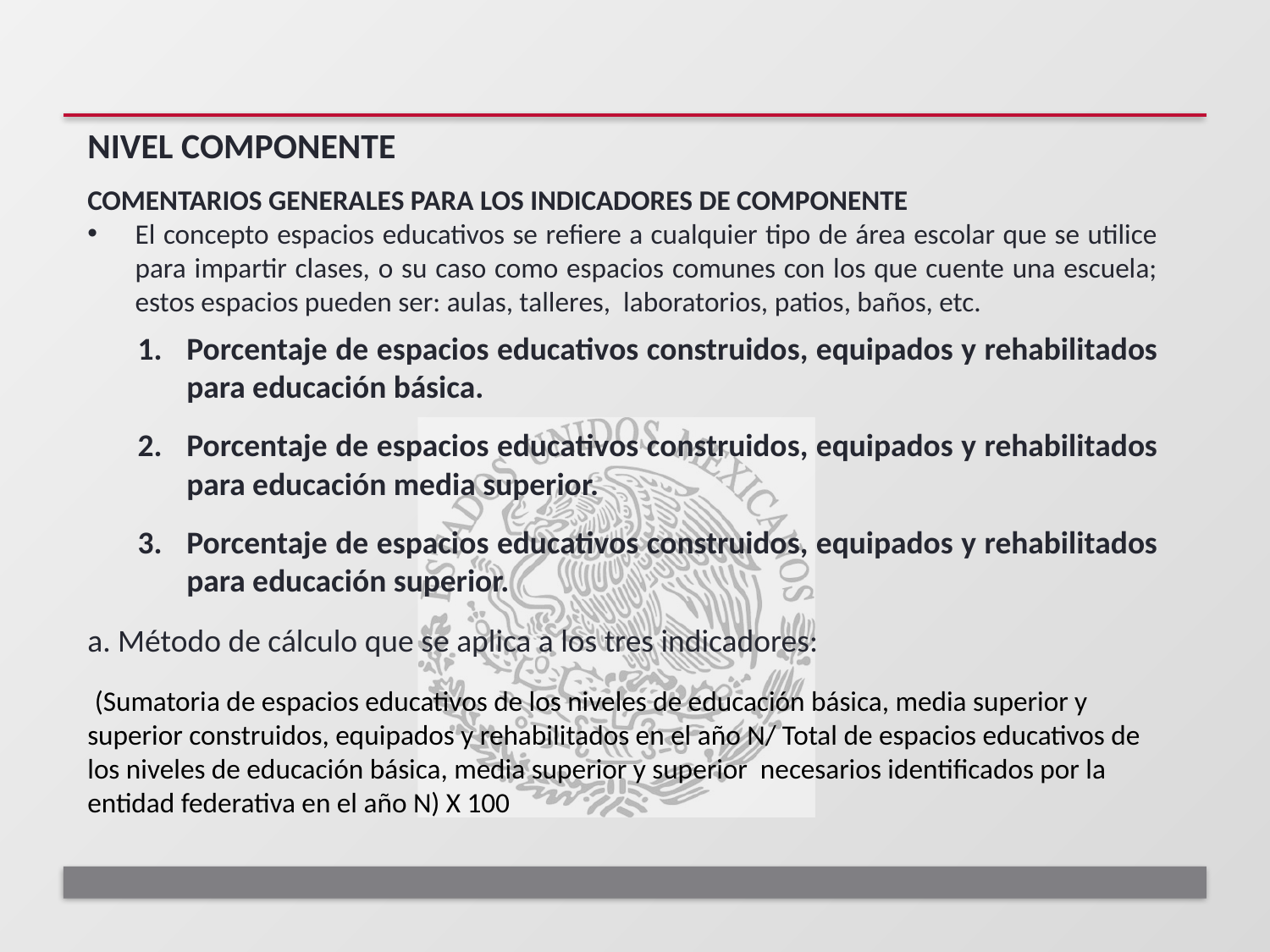

NIVEL COMPONENTE

COMENTARIOS GENERALES PARA LOS INDICADORES DE COMPONENTE
El concepto espacios educativos se refiere a cualquier tipo de área escolar que se utilice para impartir clases, o su caso como espacios comunes con los que cuente una escuela; estos espacios pueden ser: aulas, talleres,  laboratorios, patios, baños, etc.
Porcentaje de espacios educativos construidos, equipados y rehabilitados para educación básica.
Porcentaje de espacios educativos construidos, equipados y rehabilitados para educación media superior.
Porcentaje de espacios educativos construidos, equipados y rehabilitados para educación superior.
a. Método de cálculo que se aplica a los tres indicadores:
 (Sumatoria de espacios educativos de los niveles de educación básica, media superior y superior construidos, equipados y rehabilitados en el año N/ Total de espacios educativos de los niveles de educación básica, media superior y superior  necesarios identificados por la entidad federativa en el año N) X 100